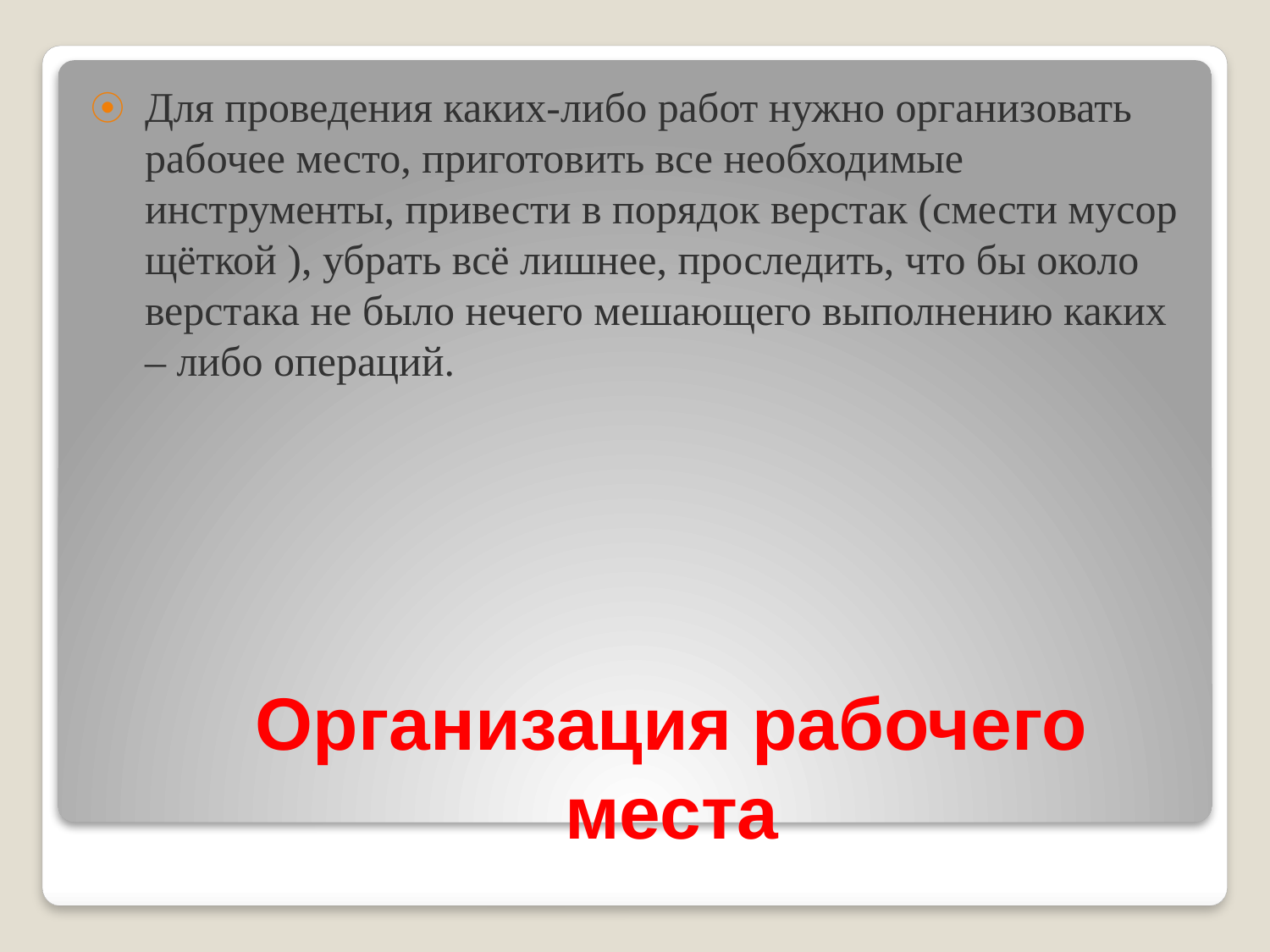

Для проведения каких-либо работ нужно организовать рабочее место, приготовить все необходимые инструменты, привести в порядок верстак (смести мусор  щёткой ), убрать всё лишнее, проследить, что бы около верстака не было нечего мешающего выполнению каких – либо операций.

# Организация рабочего места